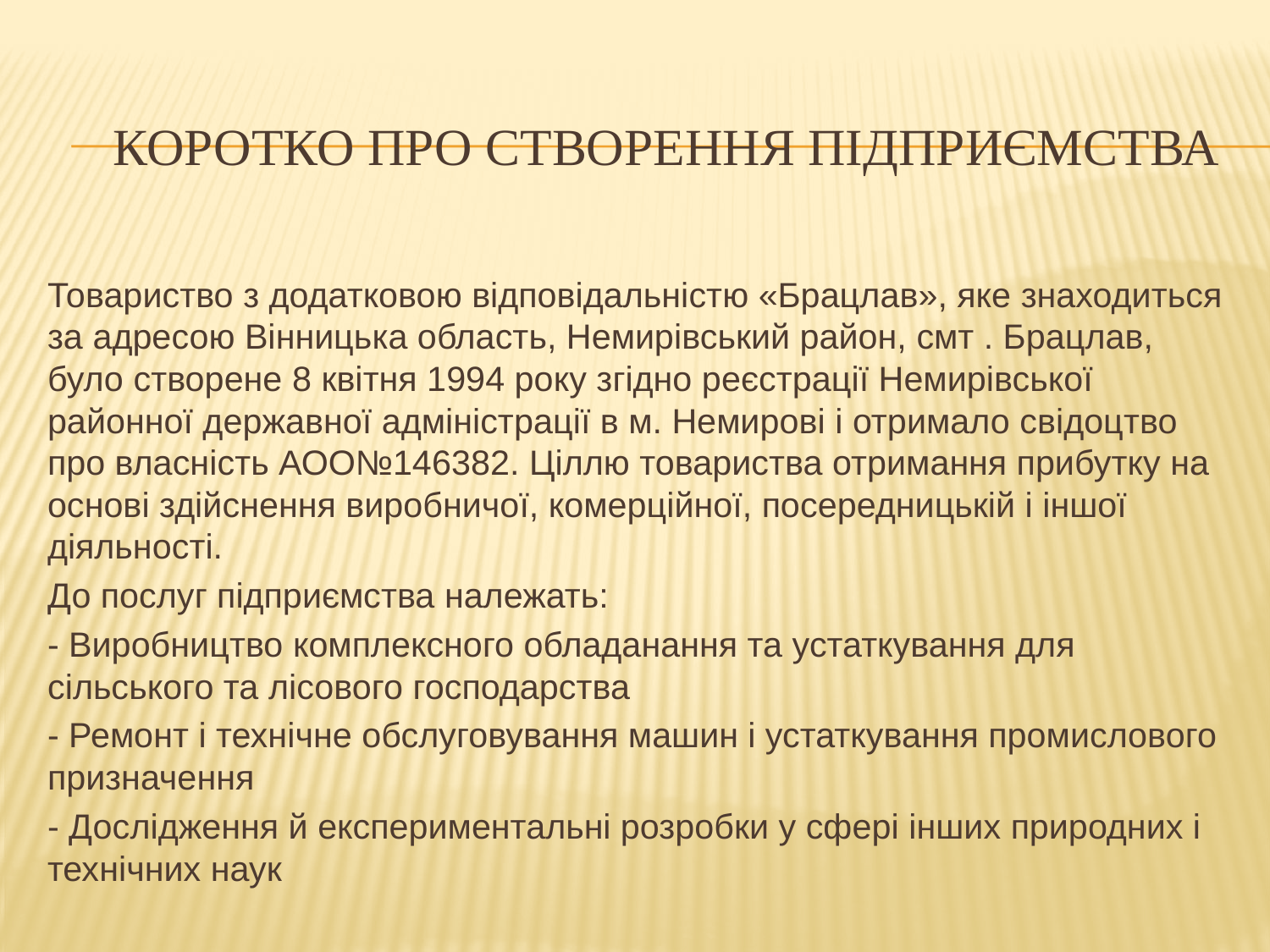

# Коротко про створення підприємства
Товариство з додатковою відповідальністю «Брацлав», яке знаходиться за адресою Вiнницька область, Немирiвський район, смт . Брацлав, було створене 8 квітня 1994 року згідно реєстрації Немирiвської районної державної адмiнiстрацiї в м. Немирові і отримало свідоцтво про власність АОО№146382. Ціллю товариства отримання прибутку на основі здійснення виробничої, комерційної, посередницькій і іншої діяльності.
До послуг підприємства належать:
- Виробництво комплексного обладанання та устаткування для сiльського та лiсового господарства
- Ремонт i технiчне обслуговування машин i устаткування промислового призначення
- Дослiдження й експериментальнi розробки у сферi iнших природних i технiчних наук